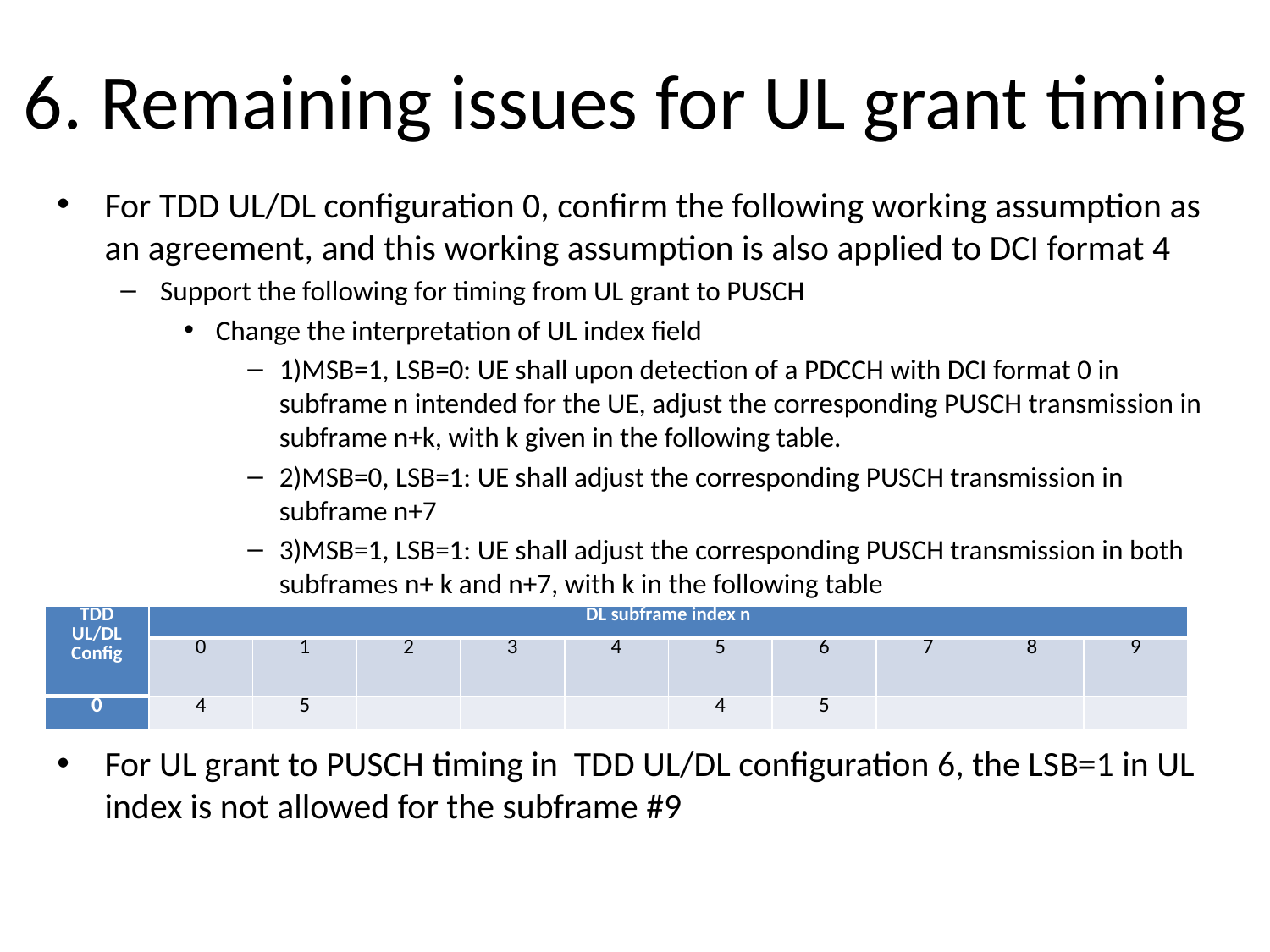

# 6. Remaining issues for UL grant timing
For TDD UL/DL configuration 0, confirm the following working assumption as an agreement, and this working assumption is also applied to DCI format 4
Support the following for timing from UL grant to PUSCH
Change the interpretation of UL index field
1)MSB=1, LSB=0: UE shall upon detection of a PDCCH with DCI format 0 in subframe n intended for the UE, adjust the corresponding PUSCH transmission in subframe n+k, with k given in the following table.
2)MSB=0, LSB=1: UE shall adjust the corresponding PUSCH transmission in subframe n+7
3)MSB=1, LSB=1: UE shall adjust the corresponding PUSCH transmission in both subframes n+ k and n+7, with k in the following table

For UL grant to PUSCH timing in  TDD UL/DL configuration 6, the LSB=1 in UL index is not allowed for the subframe #9

| TDD UL/DL Config | DL subframe index n |  |  |  |  |  |  |  |  |  |
| --- | --- | --- | --- | --- | --- | --- | --- | --- | --- | --- |
|  | 0 | 1 | 2 | 3 | 4 | 5 | 6 | 7 | 8 | 9 |
| 0 | 4 | 5 |  |  |  | 4 | 5 |  |  |  |